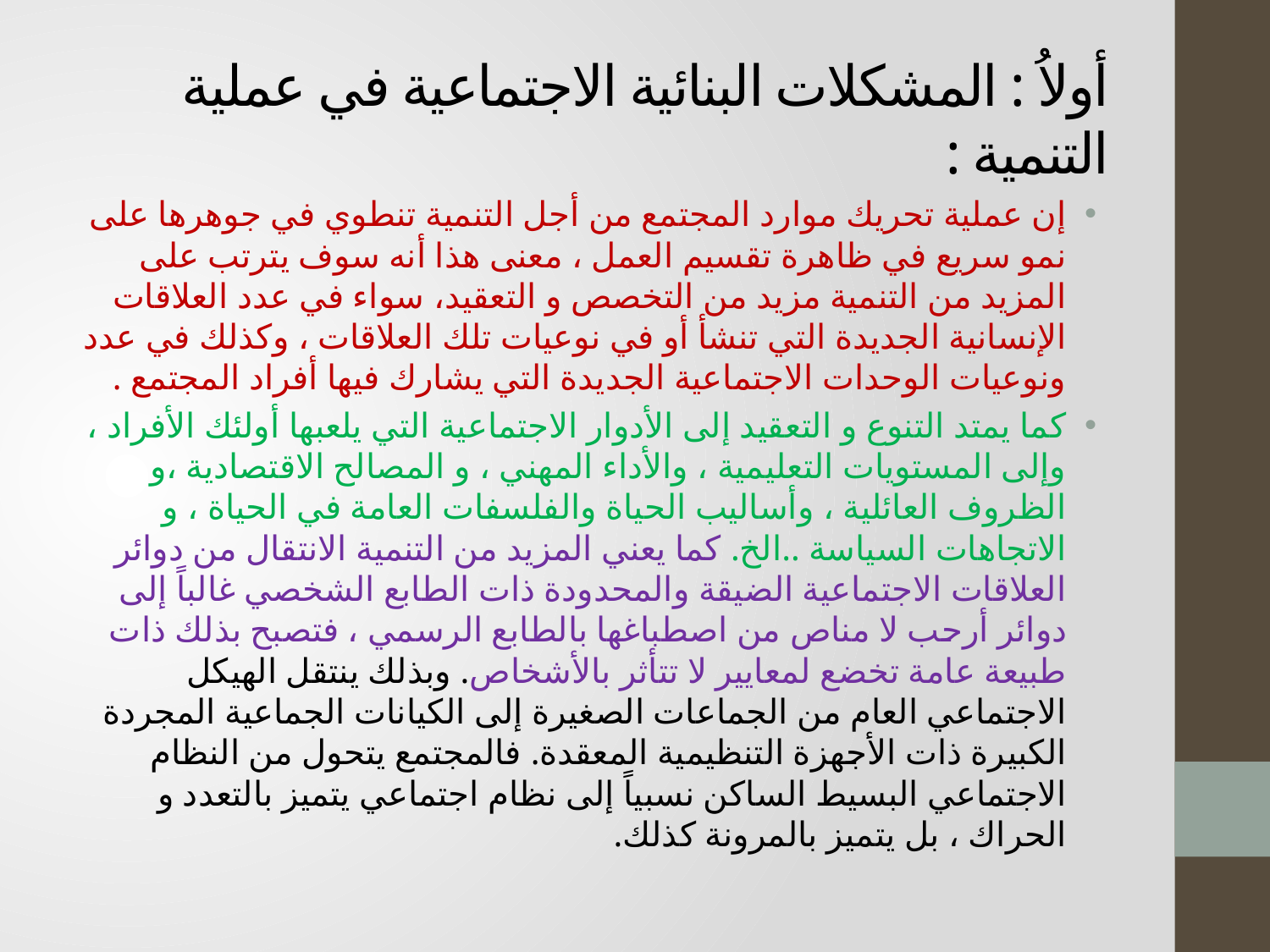

# أولاُ : المشكلات البنائية الاجتماعية في عملية التنمية :
إن عملية تحريك موارد المجتمع من أجل التنمية تنطوي في جوهرها على نمو سريع في ظاهرة تقسيم العمل ، معنى هذا أنه سوف يترتب على المزيد من التنمية مزيد من التخصص و التعقيد، سواء في عدد العلاقات الإنسانية الجديدة التي تنشأ أو في نوعيات تلك العلاقات ، وكذلك في عدد ونوعيات الوحدات الاجتماعية الجديدة التي يشارك فيها أفراد المجتمع .
كما يمتد التنوع و التعقيد إلى الأدوار الاجتماعية التي يلعبها أولئك الأفراد ، وإلى المستويات التعليمية ، والأداء المهني ، و المصالح الاقتصادية ،و الظروف العائلية ، وأساليب الحياة والفلسفات العامة في الحياة ، و الاتجاهات السياسة ..الخ. كما يعني المزيد من التنمية الانتقال من دوائر العلاقات الاجتماعية الضيقة والمحدودة ذات الطابع الشخصي غالباً إلى دوائر أرحب لا مناص من اصطباغها بالطابع الرسمي ، فتصبح بذلك ذات طبيعة عامة تخضع لمعايير لا تتأثر بالأشخاص. وبذلك ينتقل الهيكل الاجتماعي العام من الجماعات الصغيرة إلى الكيانات الجماعية المجردة الكبيرة ذات الأجهزة التنظيمية المعقدة. فالمجتمع يتحول من النظام الاجتماعي البسيط الساكن نسبياً إلى نظام اجتماعي يتميز بالتعدد و الحراك ، بل يتميز بالمرونة كذلك.